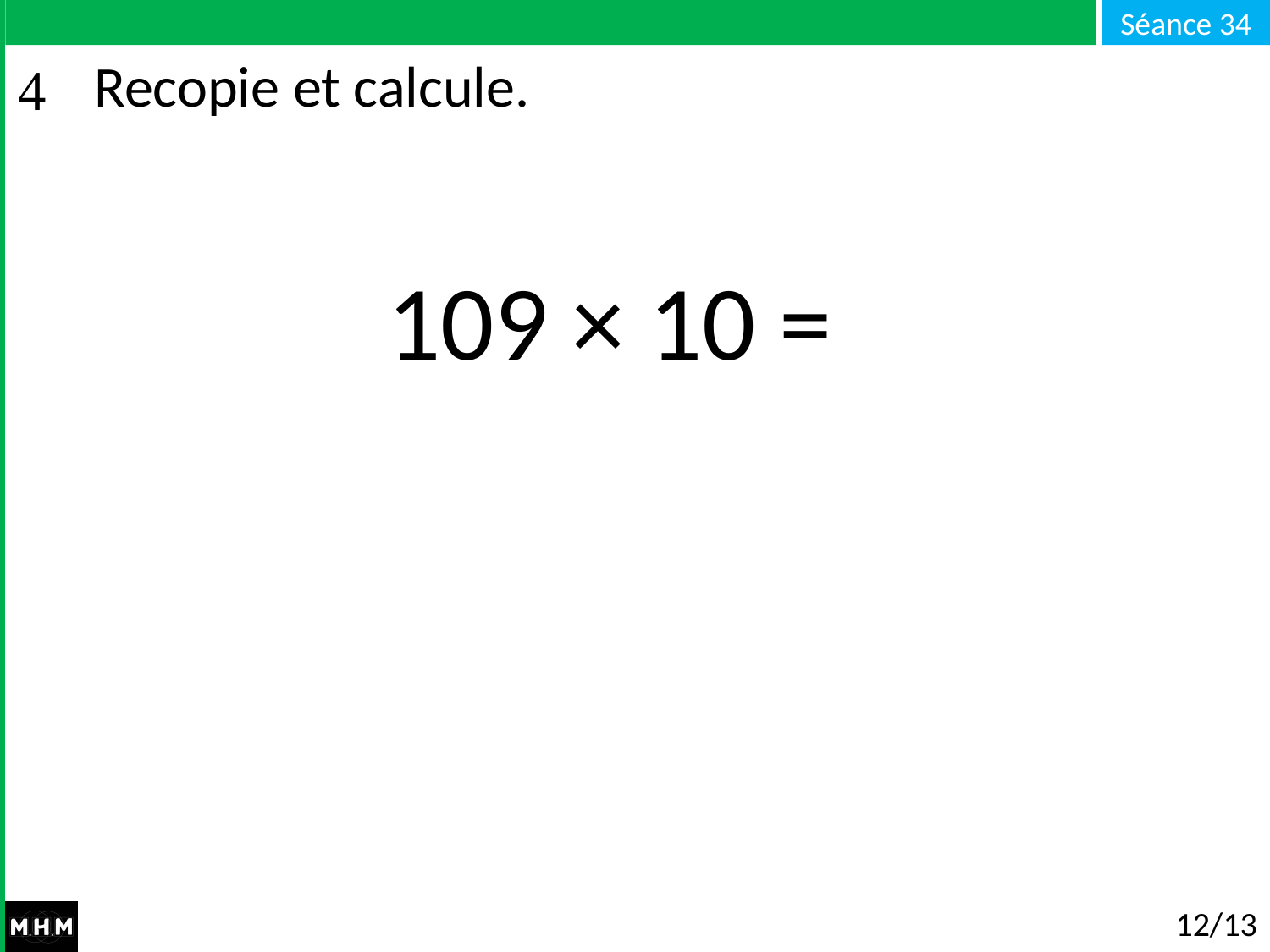

# Recopie et calcule.
109 × 10 =
12/13